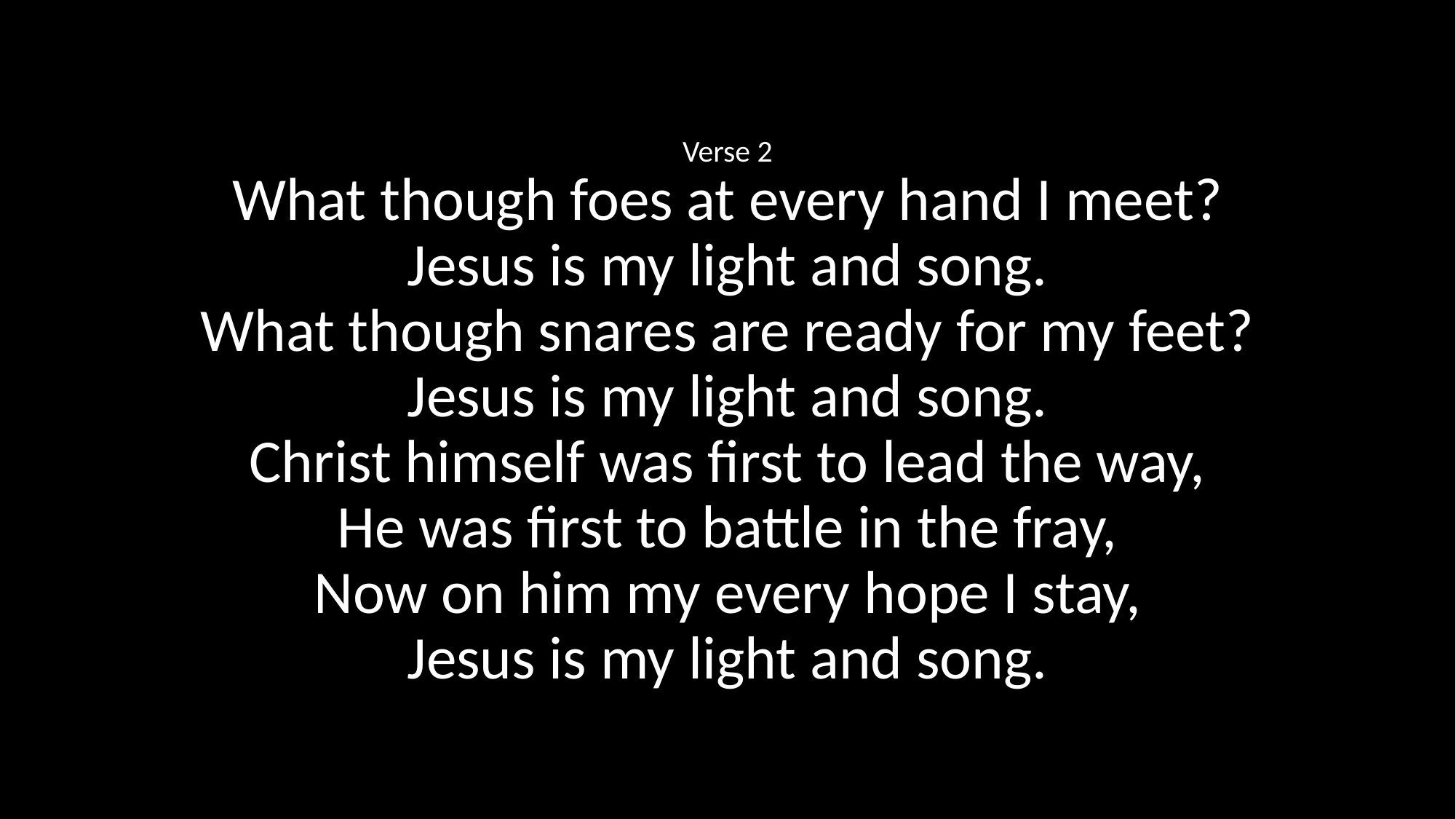

Verse 2
What though foes at every hand I meet?
Jesus is my light and song.
What though snares are ready for my feet?
Jesus is my light and song.
Christ himself was first to lead the way,
He was first to battle in the fray,
Now on him my every hope I stay,
Jesus is my light and song.